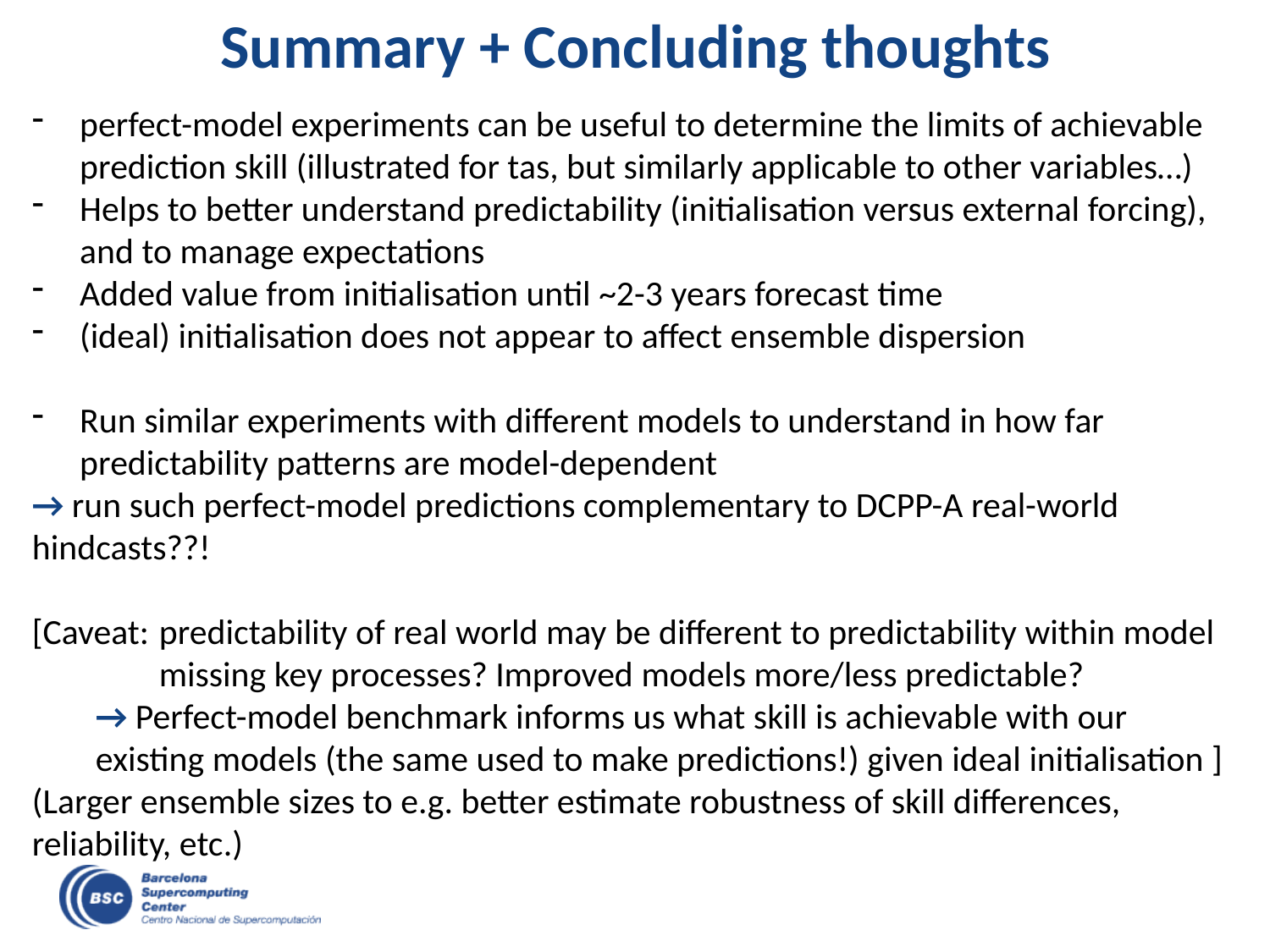

# Summary + Concluding thoughts
perfect-model experiments can be useful to determine the limits of achievable prediction skill (illustrated for tas, but similarly applicable to other variables…)
Helps to better understand predictability (initialisation versus external forcing), and to manage expectations
Added value from initialisation until ~2-3 years forecast time
(ideal) initialisation does not appear to affect ensemble dispersion

Run similar experiments with different models to understand in how far predictability patterns are model-dependent
→ run such perfect-model predictions complementary to DCPP-A real-world hindcasts??!

[Caveat: 	predictability of real world may be different to predictability within model
	missing key processes? Improved models more/less predictable?
→ Perfect-model benchmark informs us what skill is achievable with our existing models (the same used to make predictions!) given ideal initialisation ]
(Larger ensemble sizes to e.g. better estimate robustness of skill differences, reliability, etc.)